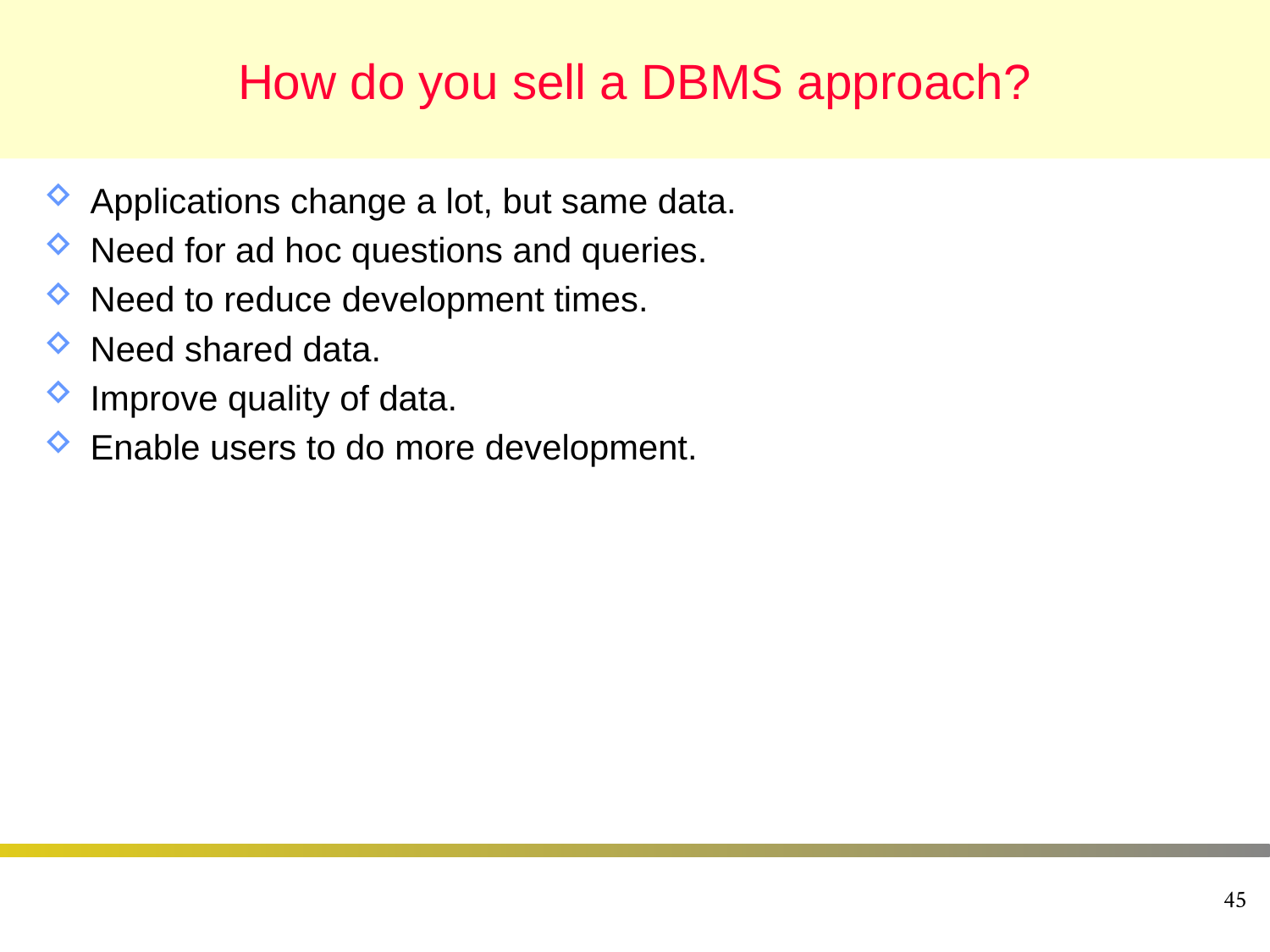

# How do you sell a DBMS approach?
Applications change a lot, but same data.
Need for ad hoc questions and queries.
Need to reduce development times.
Need shared data.
Improve quality of data.
Enable users to do more development.
45